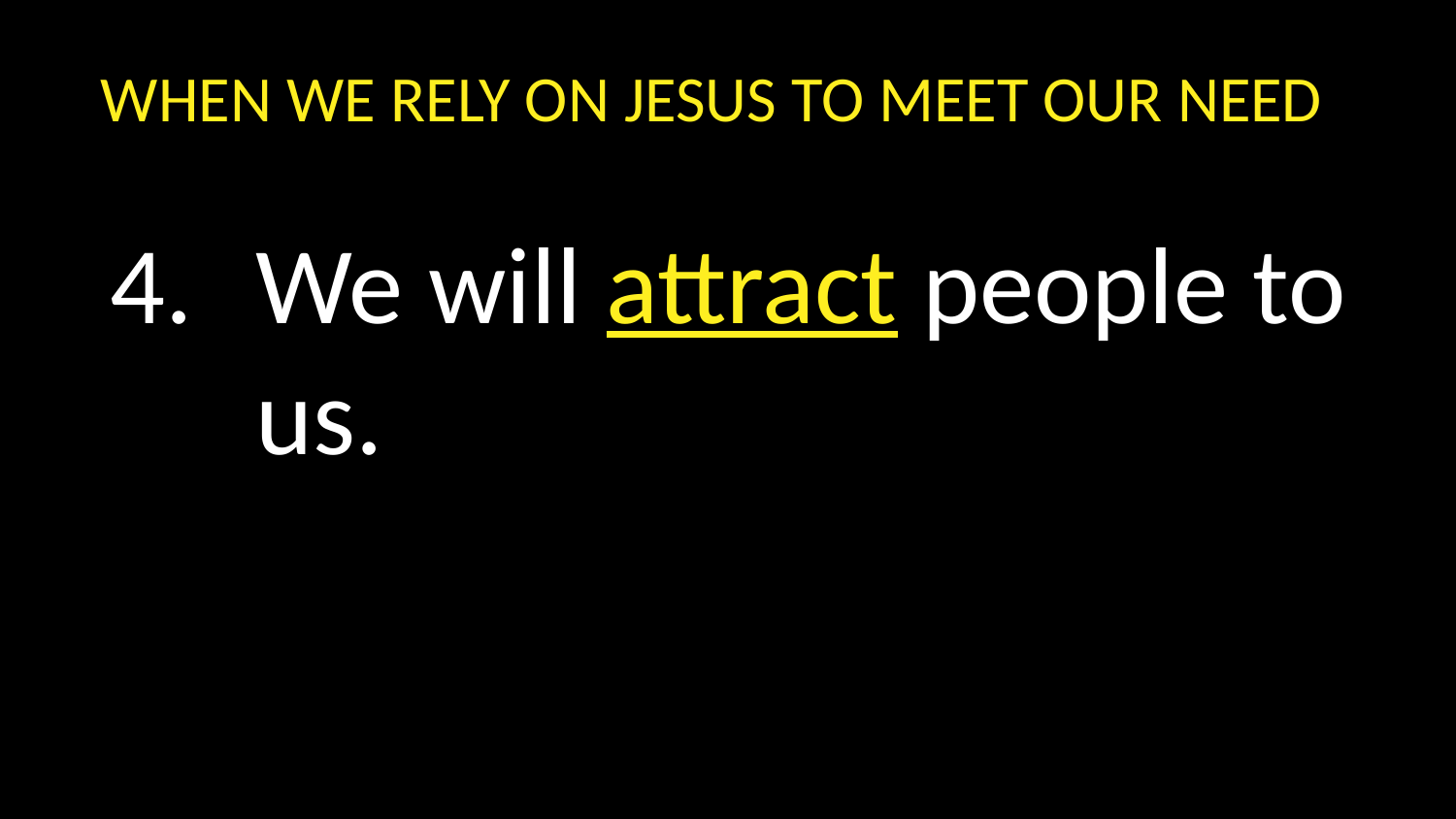

WHEN WE RELY ON JESUS TO MEET OUR NEED
We will attract people to us.